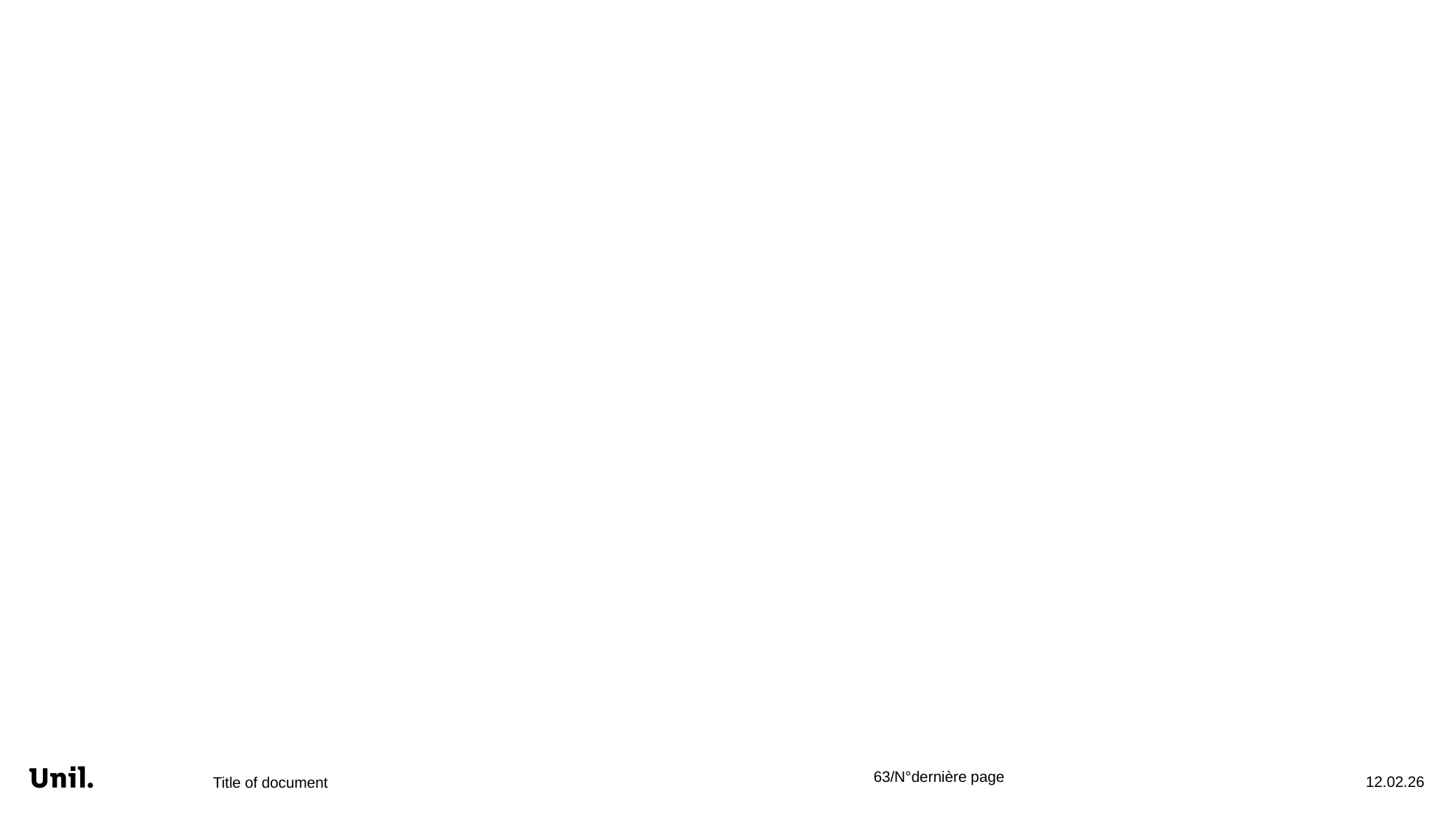

#

Title of document
12.02.26
63/N°dernière page